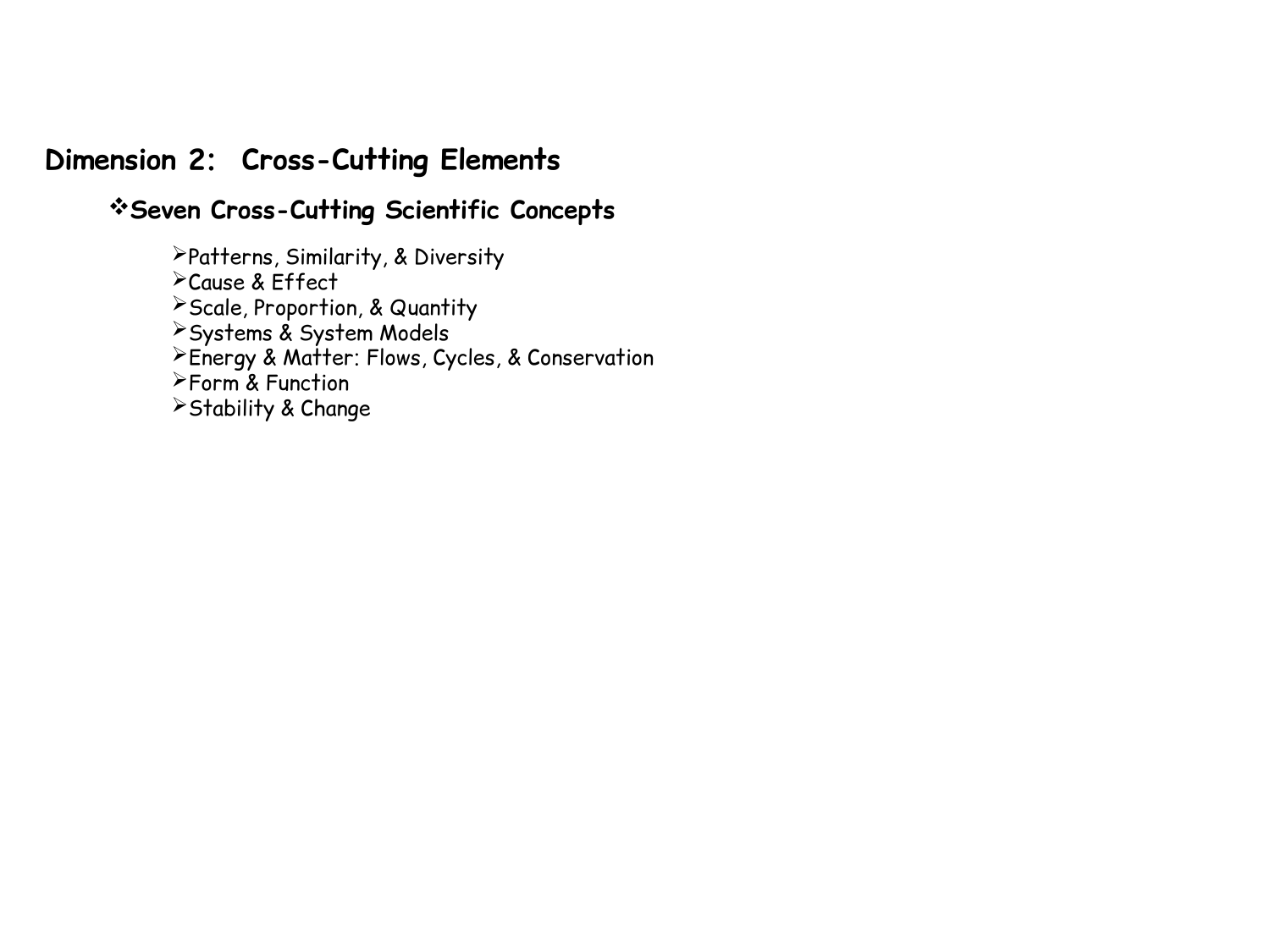

Dimension 2:  Cross-Cutting Elements

Seven Cross-Cutting Scientific Concepts

Patterns, Similarity, & Diversity
Cause & Effect
Scale, Proportion, & Quantity
Systems & System Models
Energy & Matter: Flows, Cycles, & Conservation
Form & Function
Stability & Change